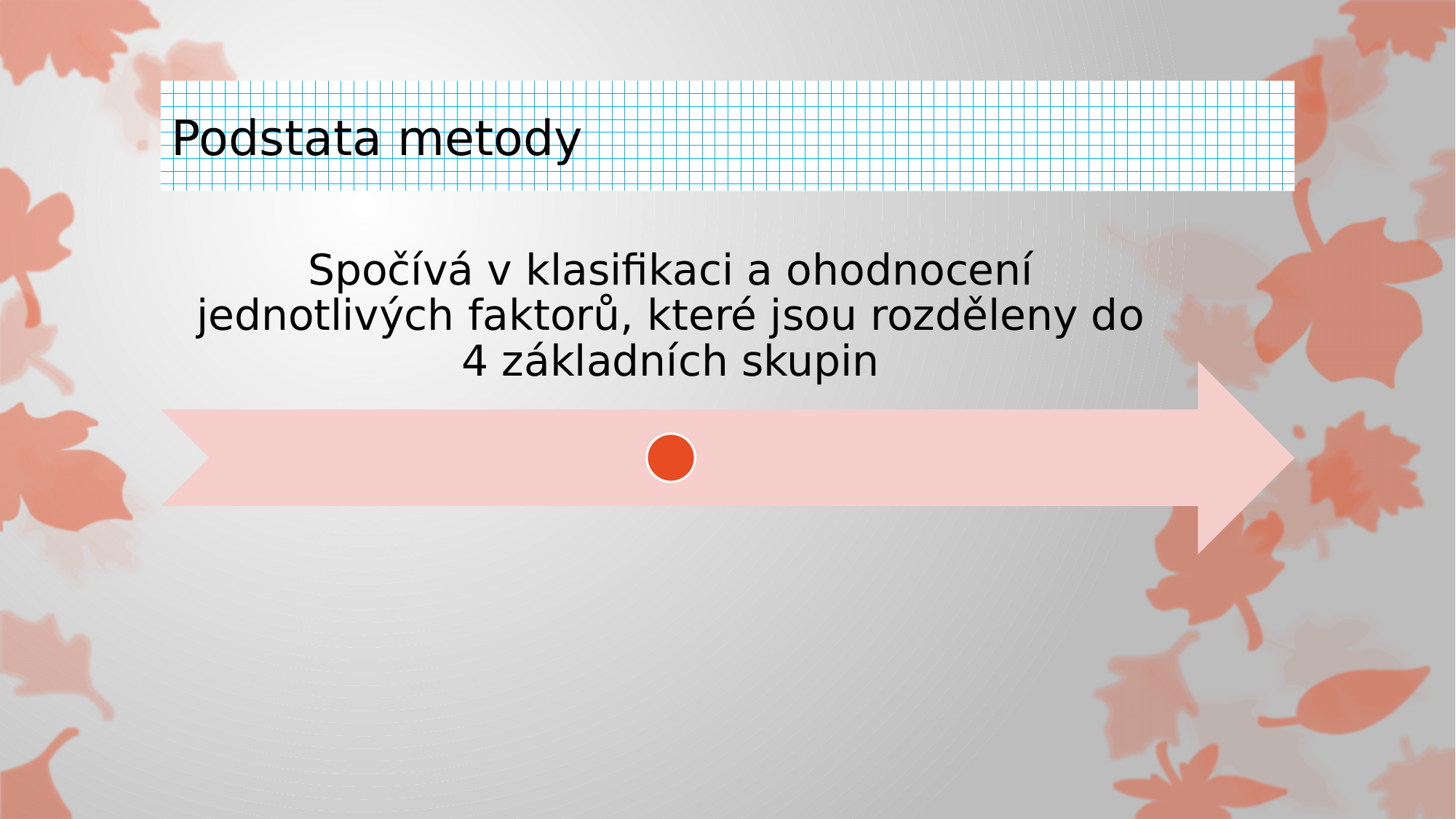

# Podstata metody
Spočívá v klasifikaci a ohodnocení jednotlivých faktorů, které jsou rozděleny do 4 základních skupin